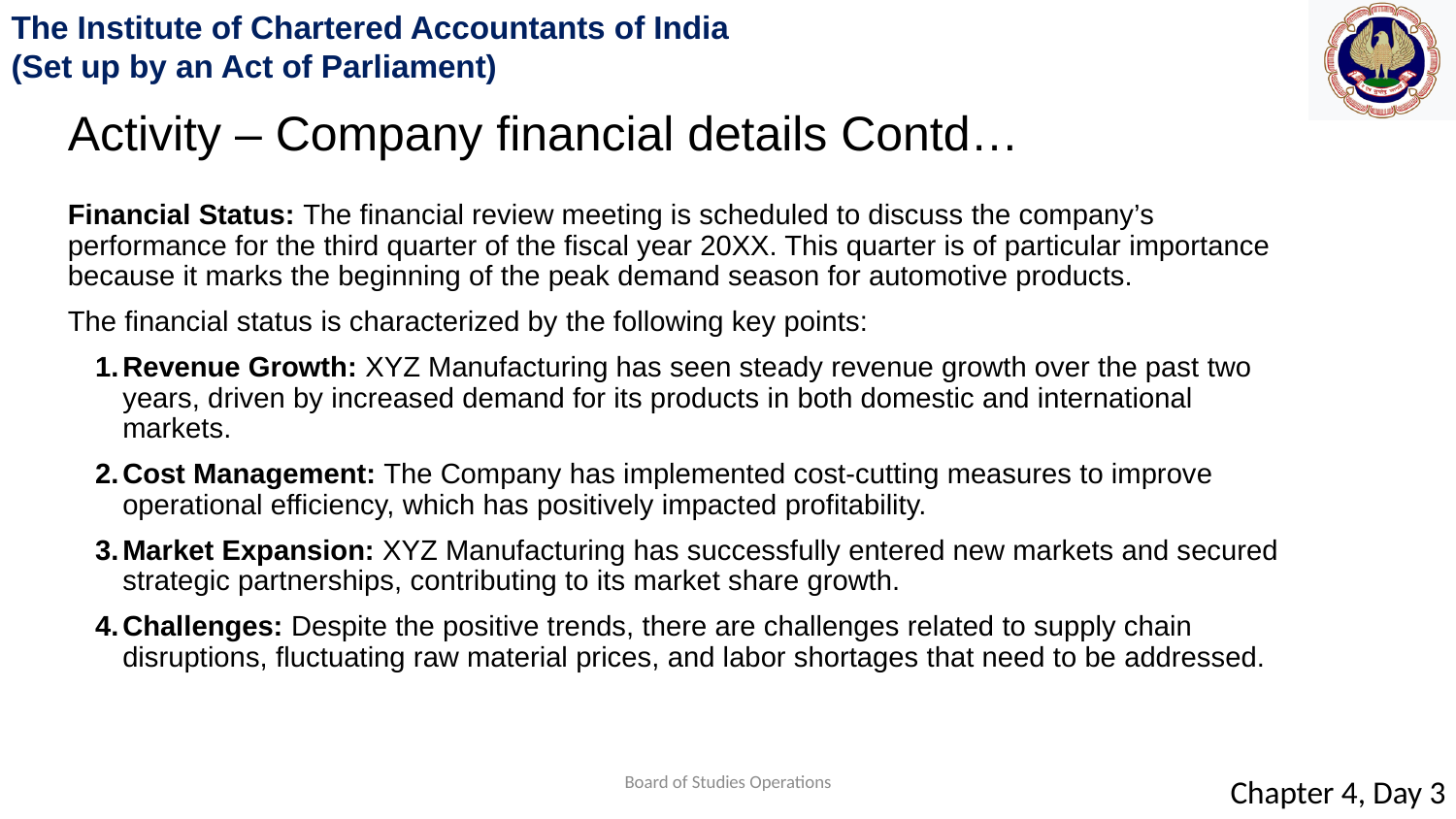

Activity – Company financial details Contd…
Financial Status: The financial review meeting is scheduled to discuss the company’s performance for the third quarter of the fiscal year 20XX. This quarter is of particular importance because it marks the beginning of the peak demand season for automotive products.
The financial status is characterized by the following key points:
Revenue Growth: XYZ Manufacturing has seen steady revenue growth over the past two years, driven by increased demand for its products in both domestic and international markets.
Cost Management: The Company has implemented cost-cutting measures to improve operational efficiency, which has positively impacted profitability.
Market Expansion: XYZ Manufacturing has successfully entered new markets and secured strategic partnerships, contributing to its market share growth.
Challenges: Despite the positive trends, there are challenges related to supply chain disruptions, fluctuating raw material prices, and labor shortages that need to be addressed.
Board of Studies Operations